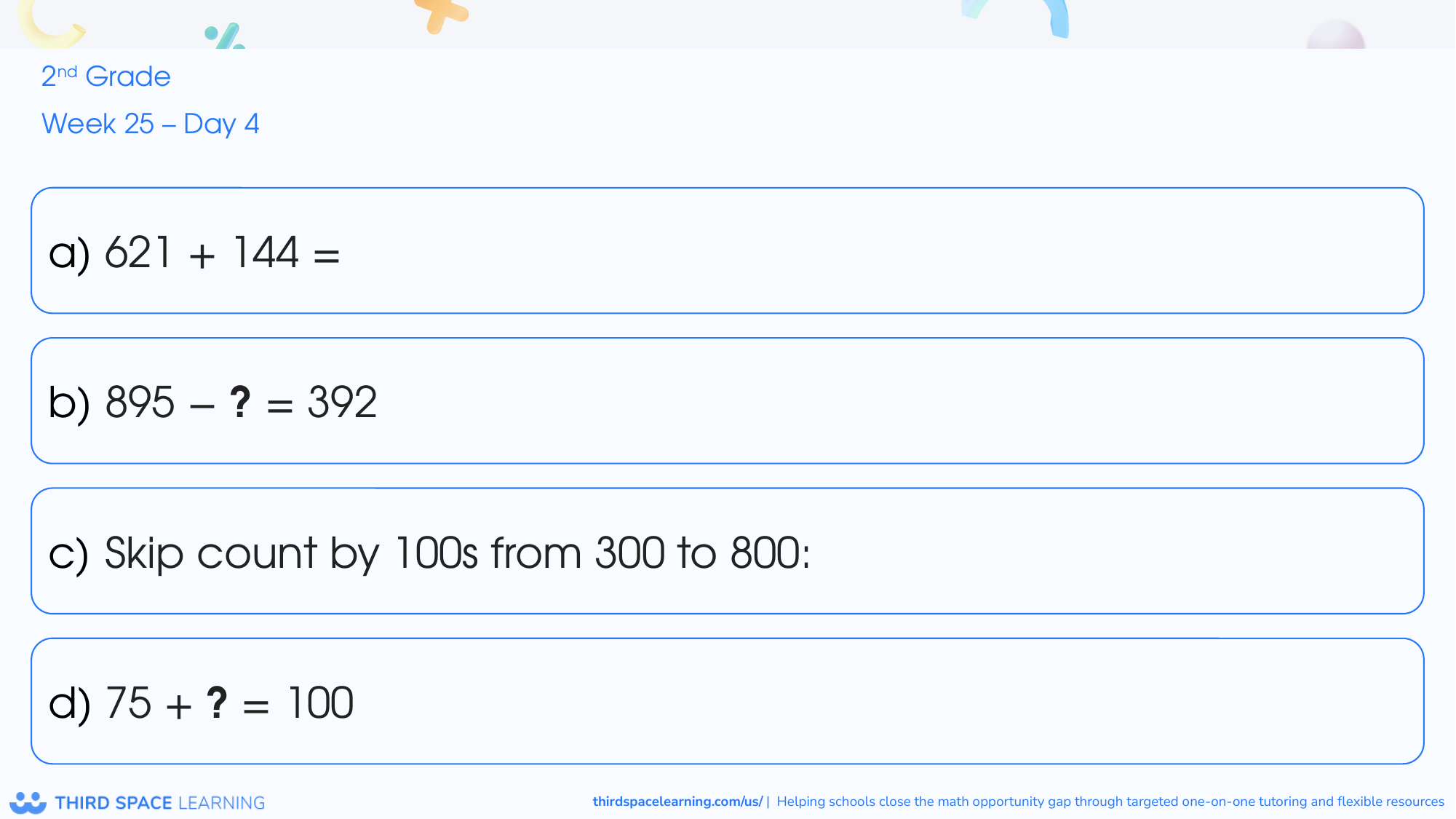

2nd Grade
Week 25 – Day 4
621 + 144 =
895 − ? = 392
Skip count by 100s from 300 to 800:
75 + ? = 100